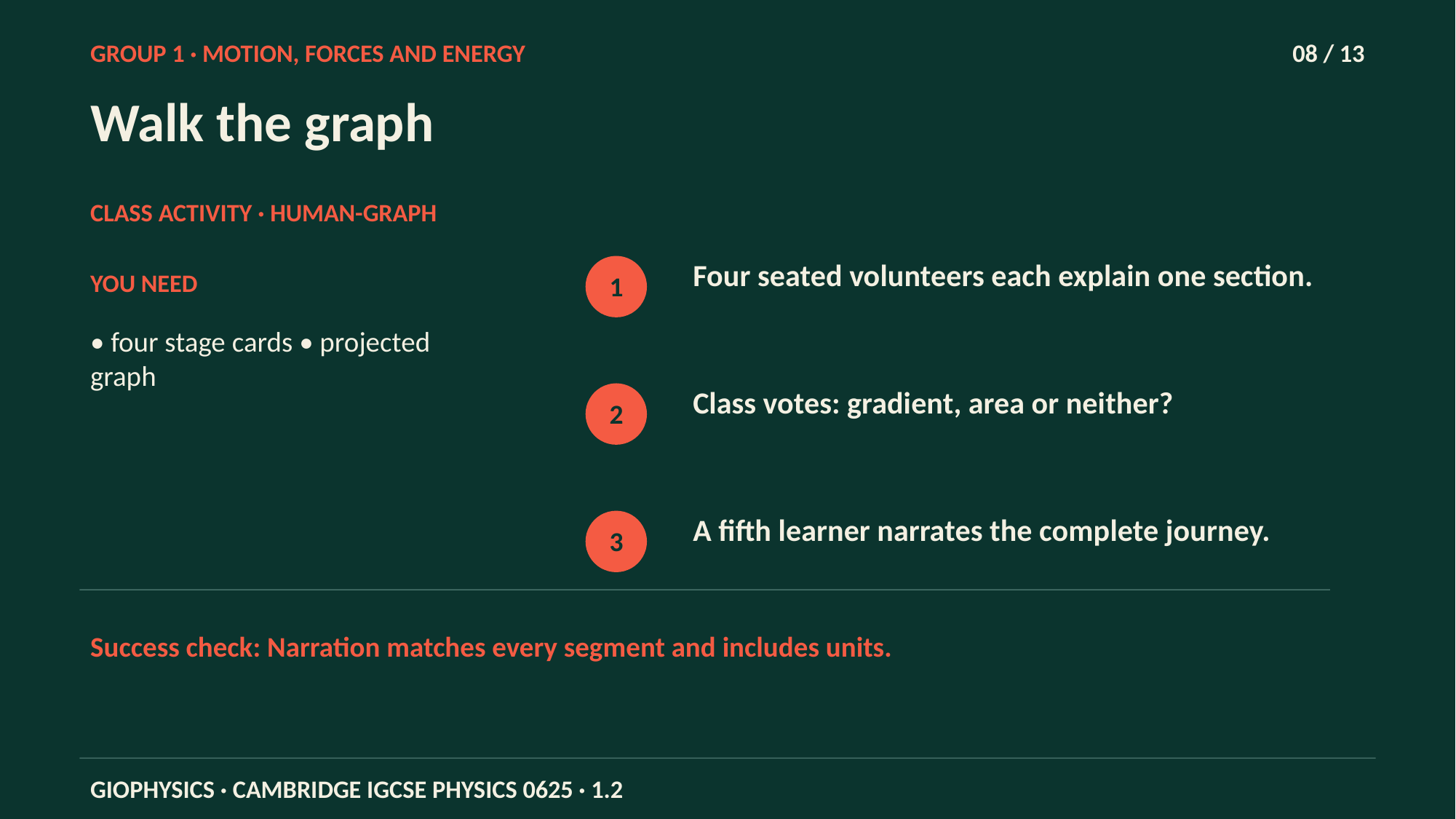

GROUP 1 · MOTION, FORCES AND ENERGY
08 / 13
Walk the graph
CLASS ACTIVITY · HUMAN-GRAPH
Four seated volunteers each explain one section.

YOU NEED
1
• four stage cards • projected graph
Class votes: gradient, area or neither?

2
A fifth learner narrates the complete journey.

3

Success check: Narration matches every segment and includes units.

GIOPHYSICS · CAMBRIDGE IGCSE PHYSICS 0625 · 1.2